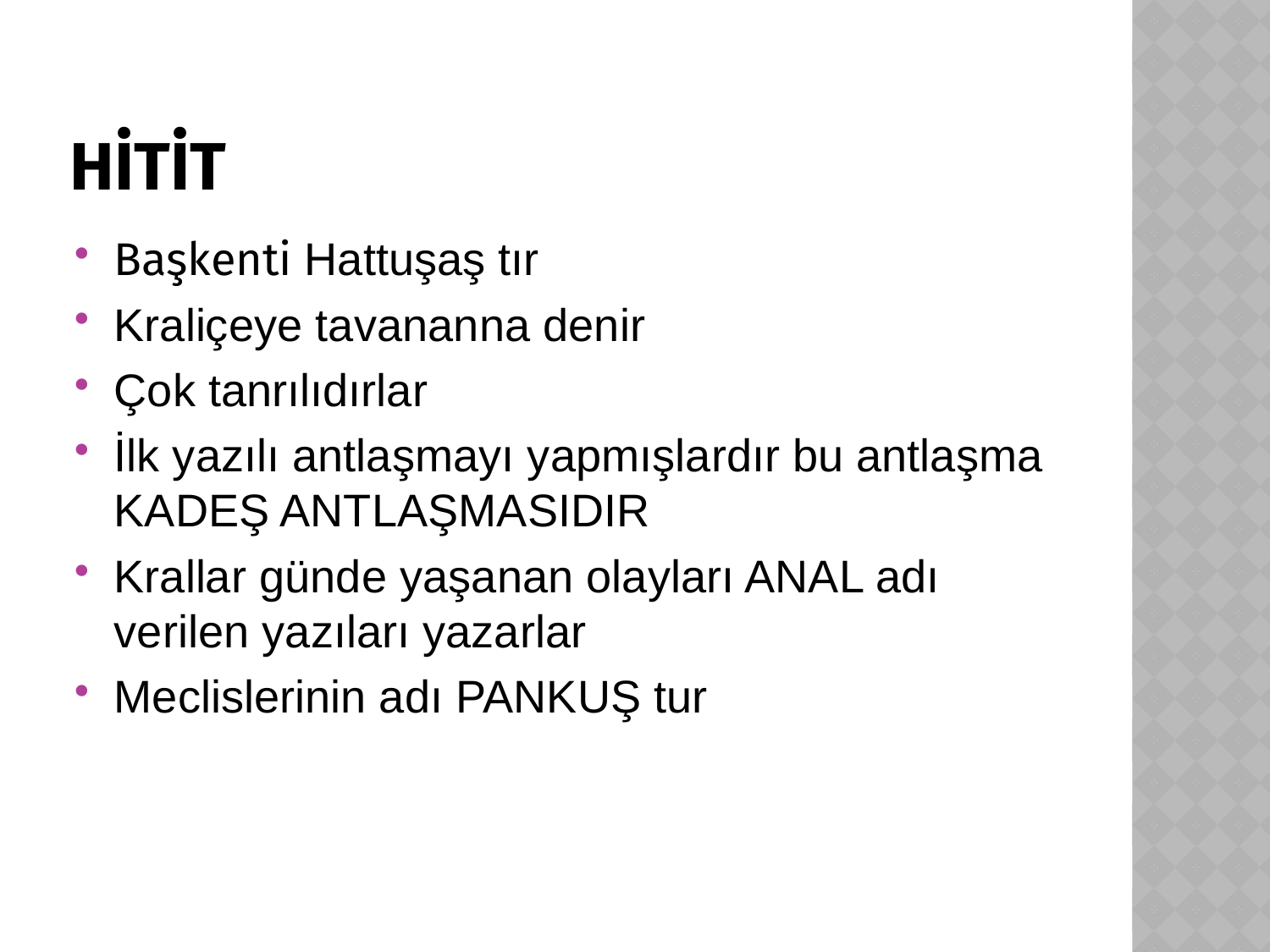

# hitit
Başkenti Hattuşaş tır
Kraliçeye tavananna denir
Çok tanrılıdırlar
İlk yazılı antlaşmayı yapmışlardır bu antlaşma KADEŞ ANTLAŞMASIDIR
Krallar günde yaşanan olayları ANAL adı verilen yazıları yazarlar
Meclislerinin adı PANKUŞ tur